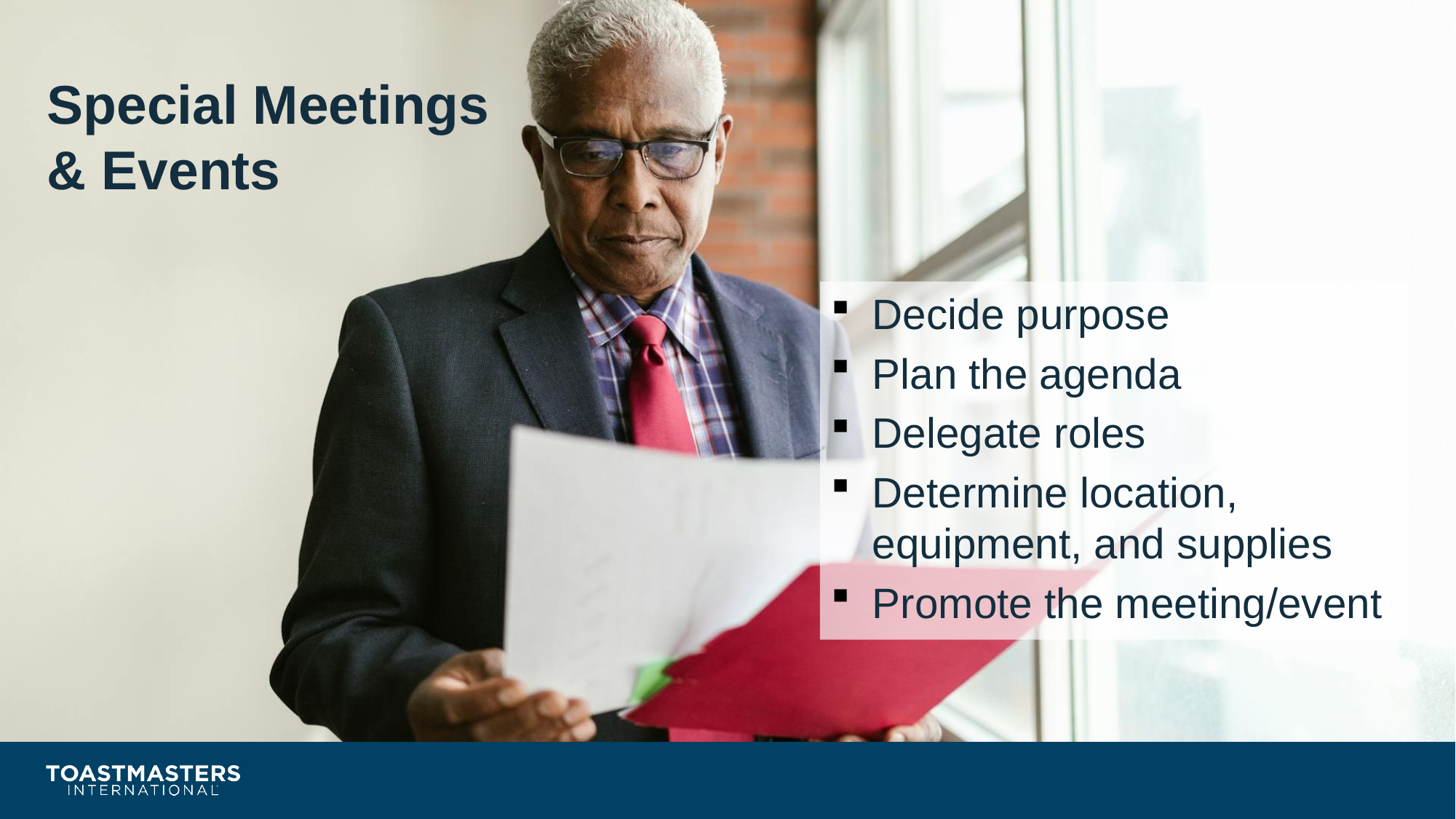

# Special Meetings & Events
Decide purpose
Plan the agenda
Delegate roles
Determine location, equipment, and supplies
Promote the meeting/event